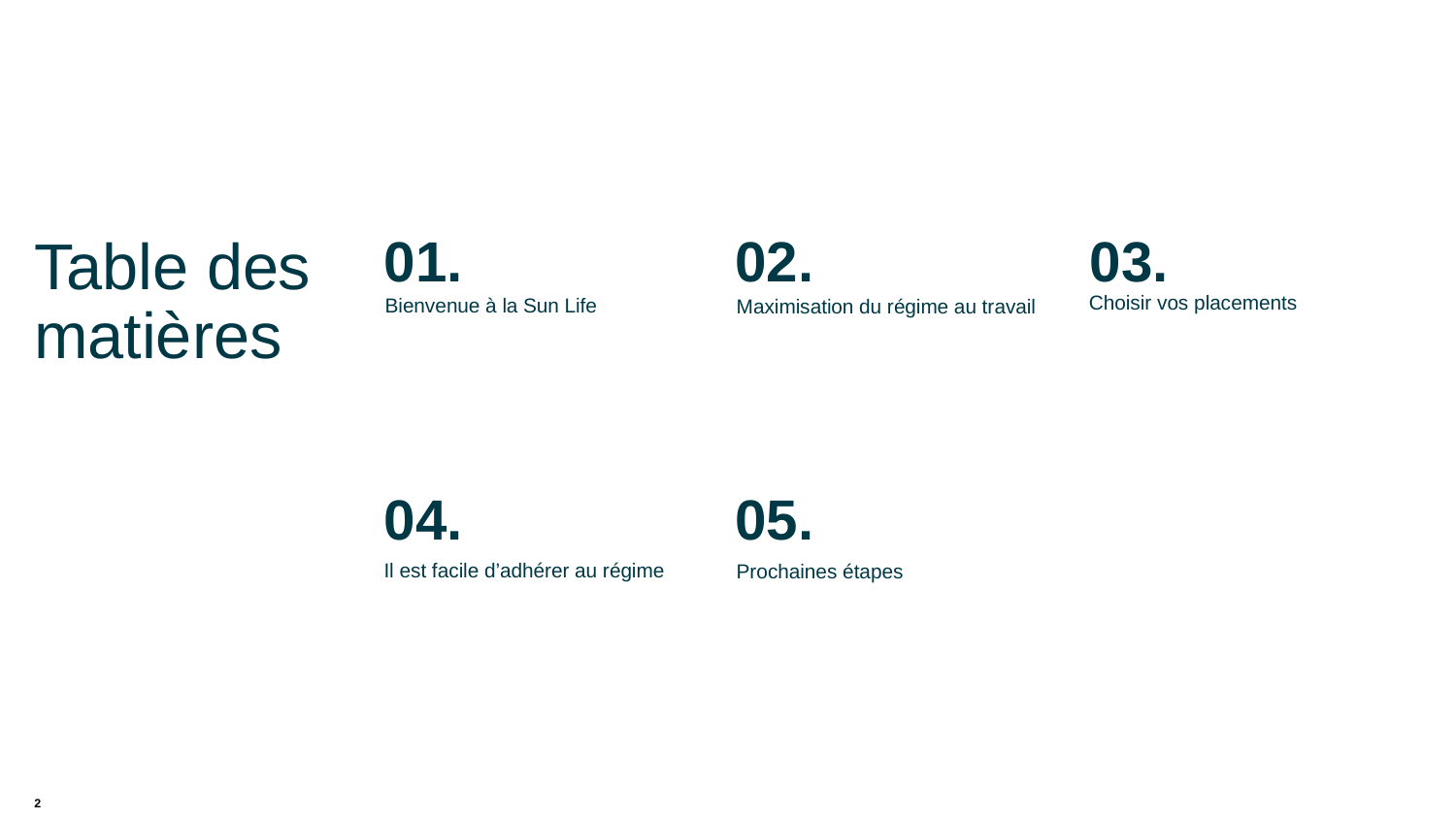

01.
02.
03.
# Table des matières
Choisir vos placements
Bienvenue à la Sun Life
Maximisation du régime au travail

04.
05.
Il est facile d’adhérer au régime
Prochaines étapes

2